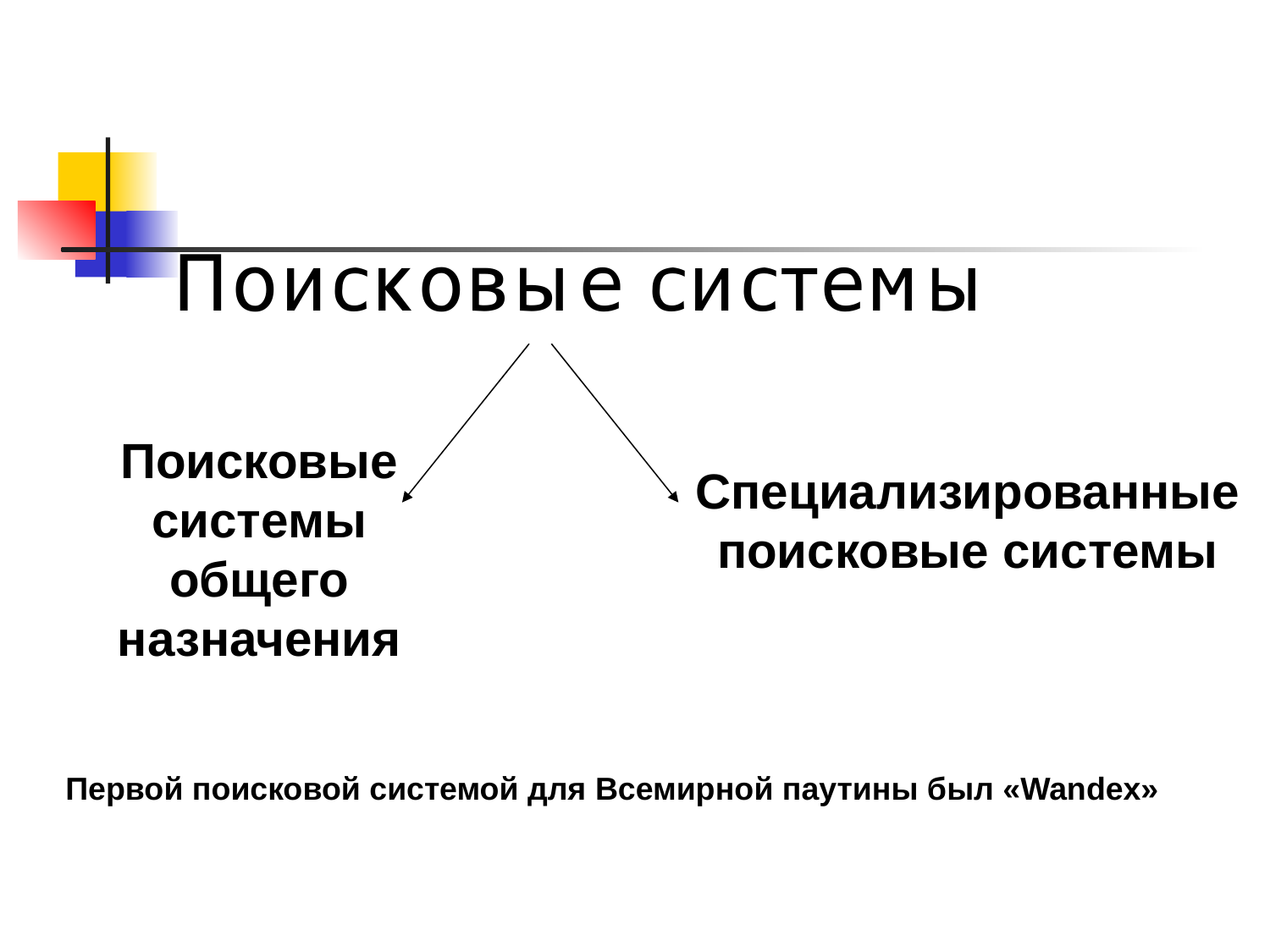

Поисковые системы

Поисковые системы общего назначения
Специализированные поисковые системы
Первой поисковой системой для Всемирной паутины был «Wandex»